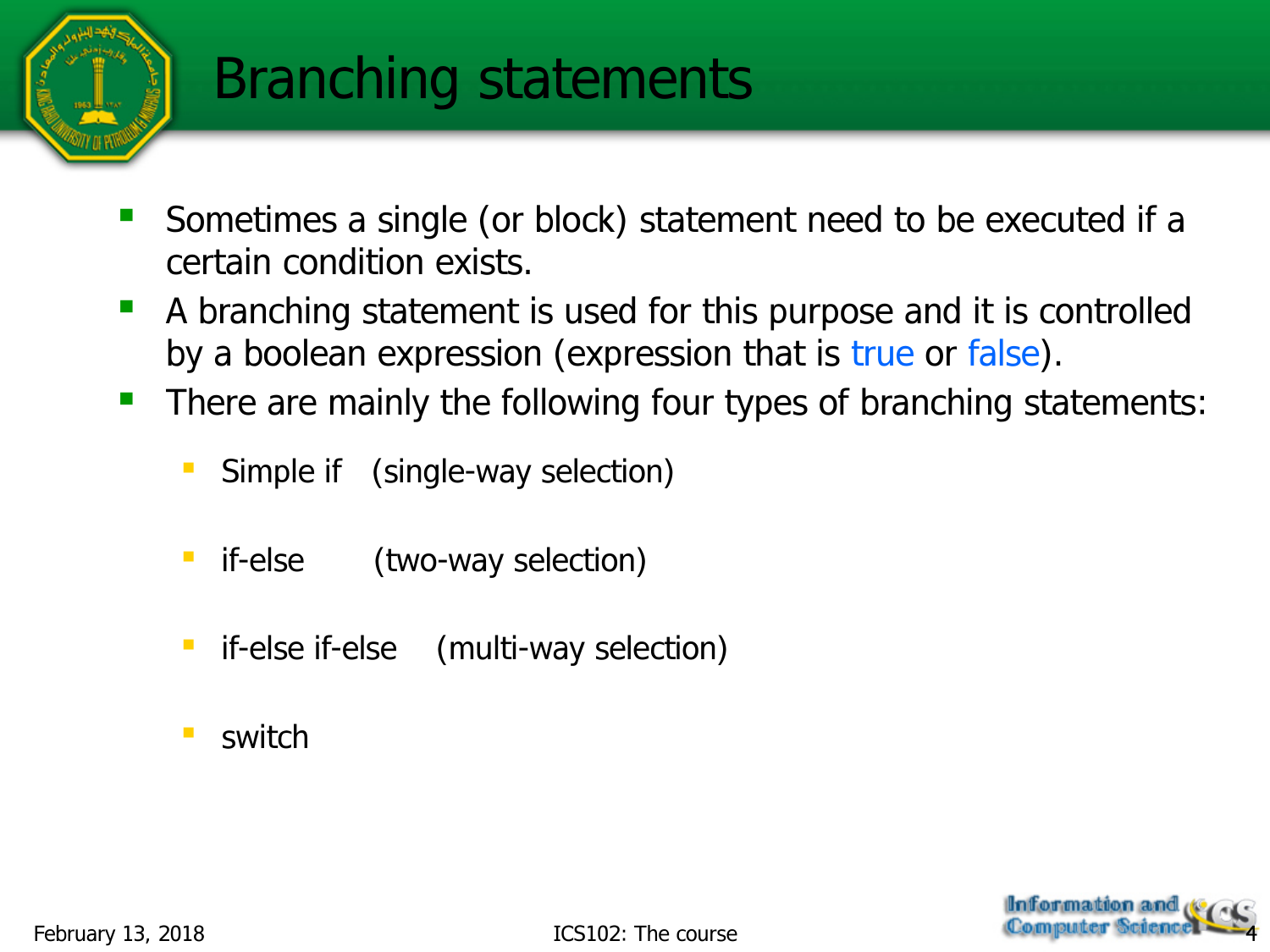

Branching statements
Sometimes a single (or block) statement need to be executed if a certain condition exists.
A branching statement is used for this purpose and it is controlled by a boolean expression (expression that is true or false).
There are mainly the following four types of branching statements:

Simple if   (single-way selection)

if-else       (two-way selection)

if-else if-else    (multi-way selection)

switch

February 13, 2018
ICS102: The course
4